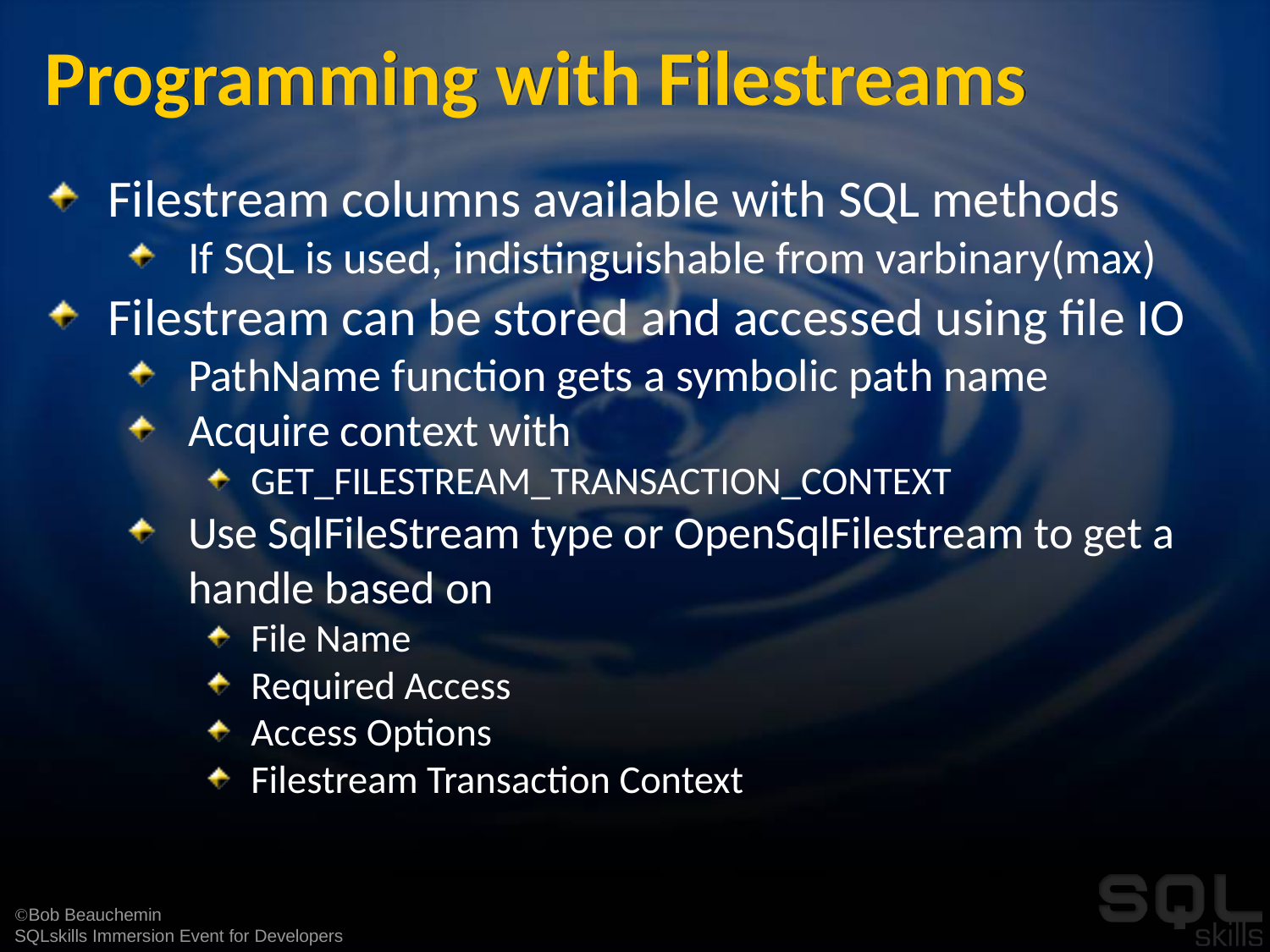

# Programming with Filestreams
Filestream columns available with SQL methods
If SQL is used, indistinguishable from varbinary(max)
Filestream can be stored and accessed using file IO
PathName function gets a symbolic path name
Acquire context with
GET_FILESTREAM_TRANSACTION_CONTEXT
Use SqlFileStream type or OpenSqlFilestream to get a handle based on
File Name
Required Access
Access Options
Filestream Transaction Context